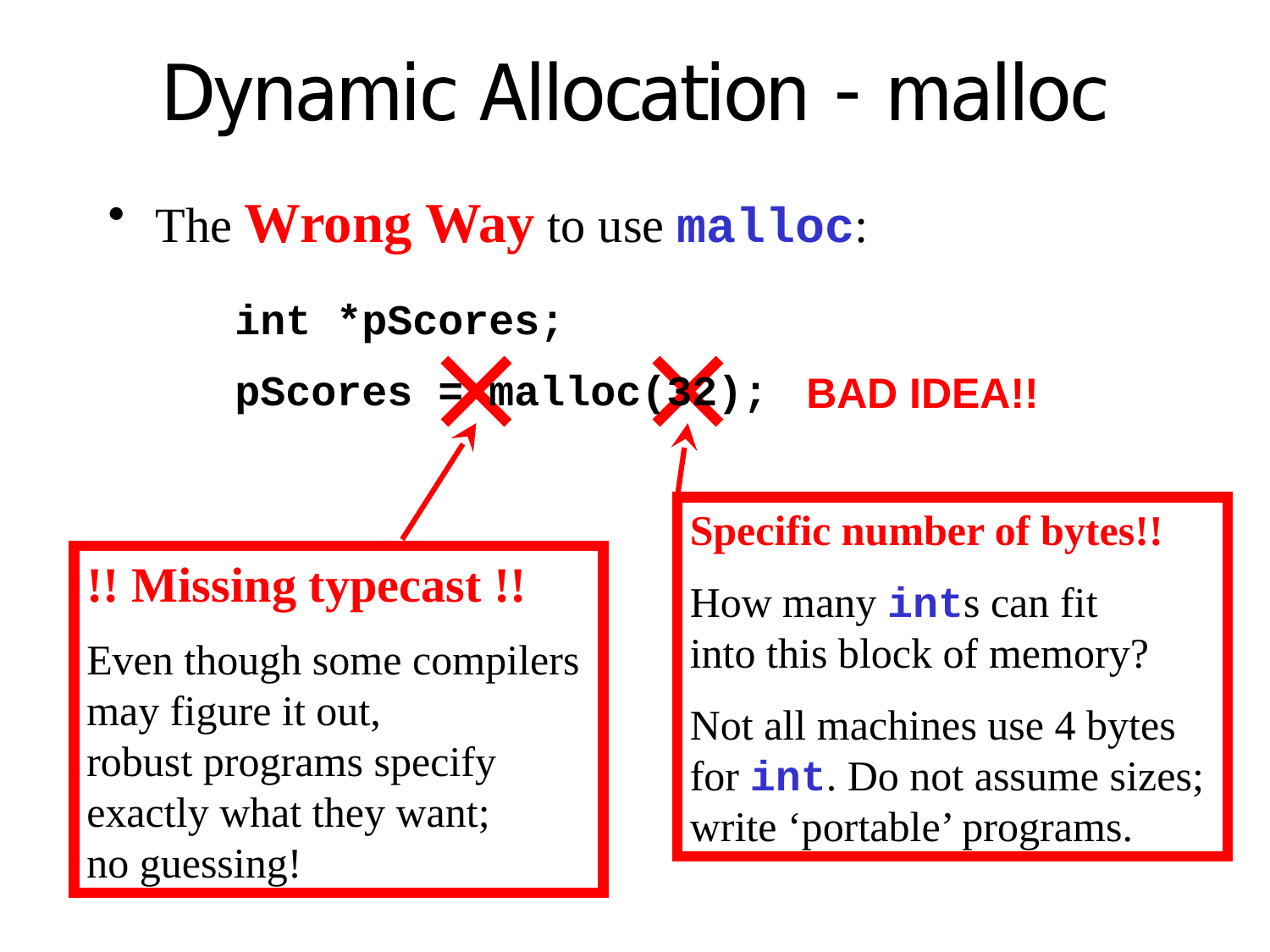

# Dynamic Allocation - malloc
The Wrong Way to use malloc:

int *pScores;
pScores = malloc(32);

BAD IDEA!!

Specific number of bytes!!
How many ints can fit
into this block of memory?
Not all machines use 4 bytes for int. Do not assume sizes; write ‘portable’ programs.
!! Missing typecast !!
Even though some compilers may figure it out,
robust programs specify exactly what they want;
no guessing!